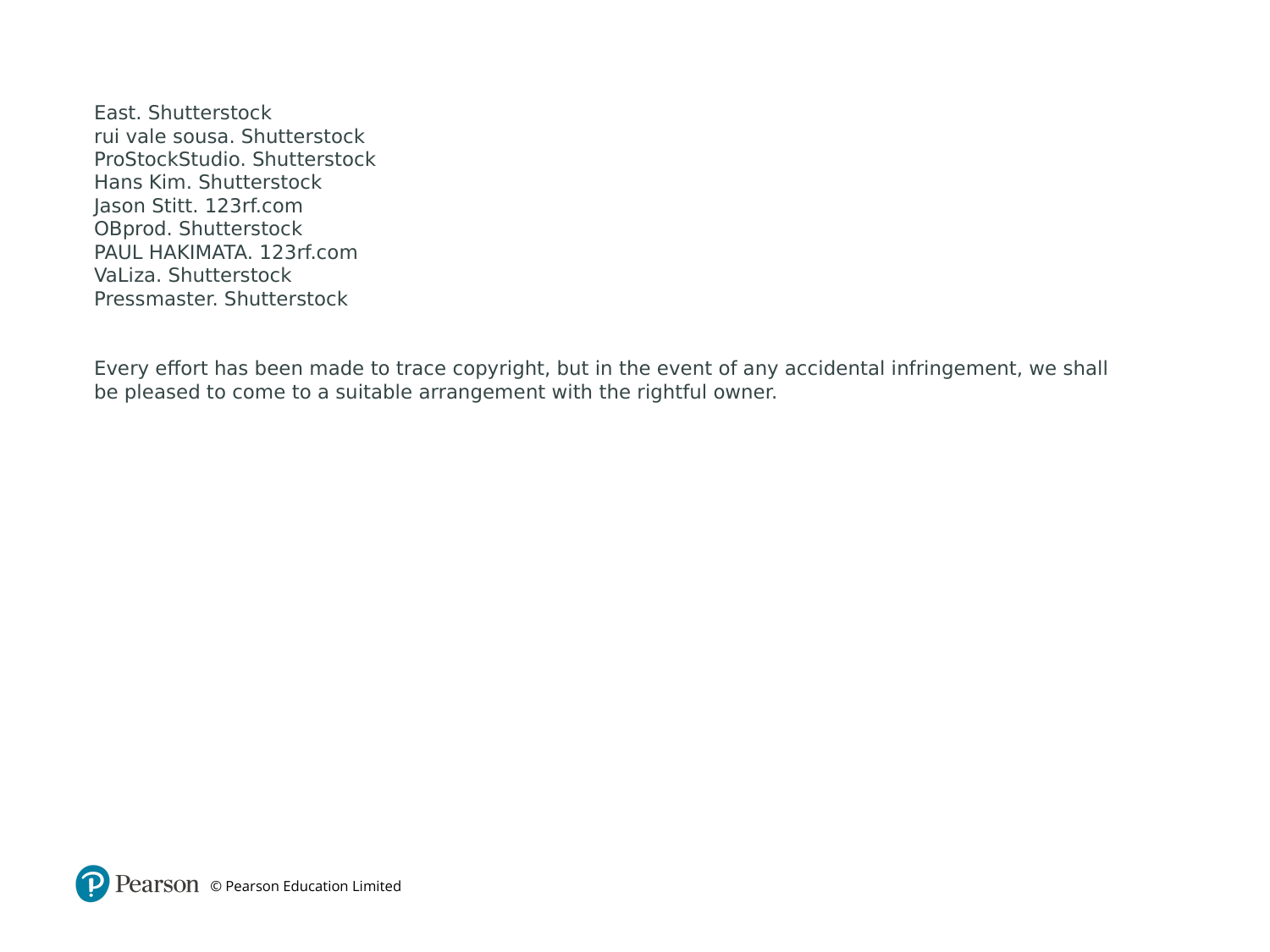

East. Shutterstock
rui vale sousa. Shutterstock
ProStockStudio. Shutterstock
Hans Kim. Shutterstock
Jason Stitt. 123rf.com
OBprod. Shutterstock
PAUL HAKIMATA. 123rf.com
VaLiza. Shutterstock
Pressmaster. Shutterstock

Every effort has been made to trace copyright, but in the event of any accidental infringement, we shall be pleased to come to a suitable arrangement with the rightful owner.